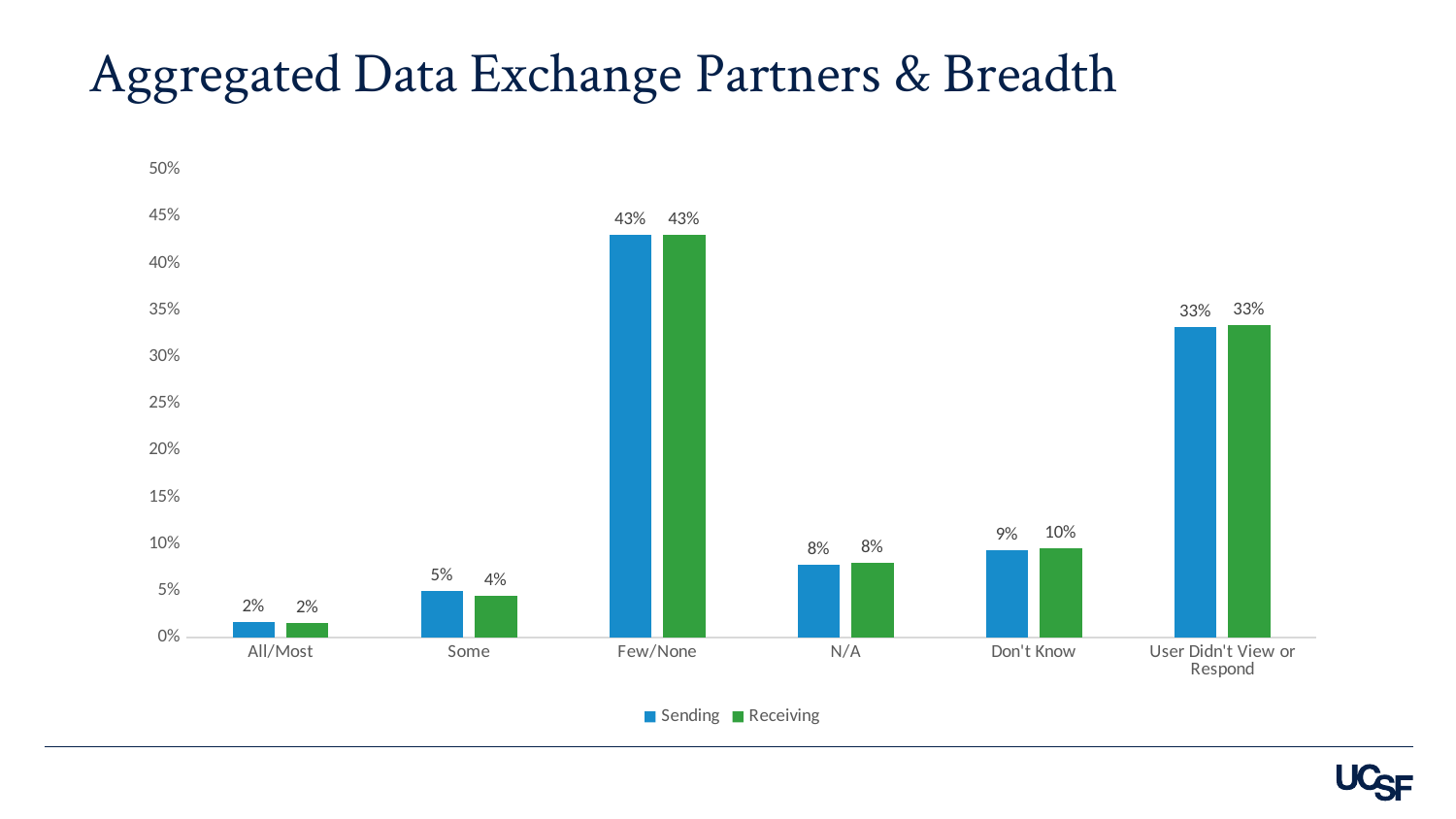

# Aggregated Data Exchange Partners & Breadth

### Chart

| Category | Sending | Receiving |
|---|---|---|
| All/Most | 0.016469038208168644 | 0.015810276679841896 |
| Some | 0.05006587615283267 | 0.04479578392621871 |
| Few/None | 0.4305006587615283 | 0.43017127799736493 |
| N/A | 0.07740447957839262 | 0.07971014492753623 |
| Don't Know | 0.09321475625823451 | 0.09519104084321475 |
| User Didn't View or Respond | 0.3323451910408432 | 0.3343214756258234 |